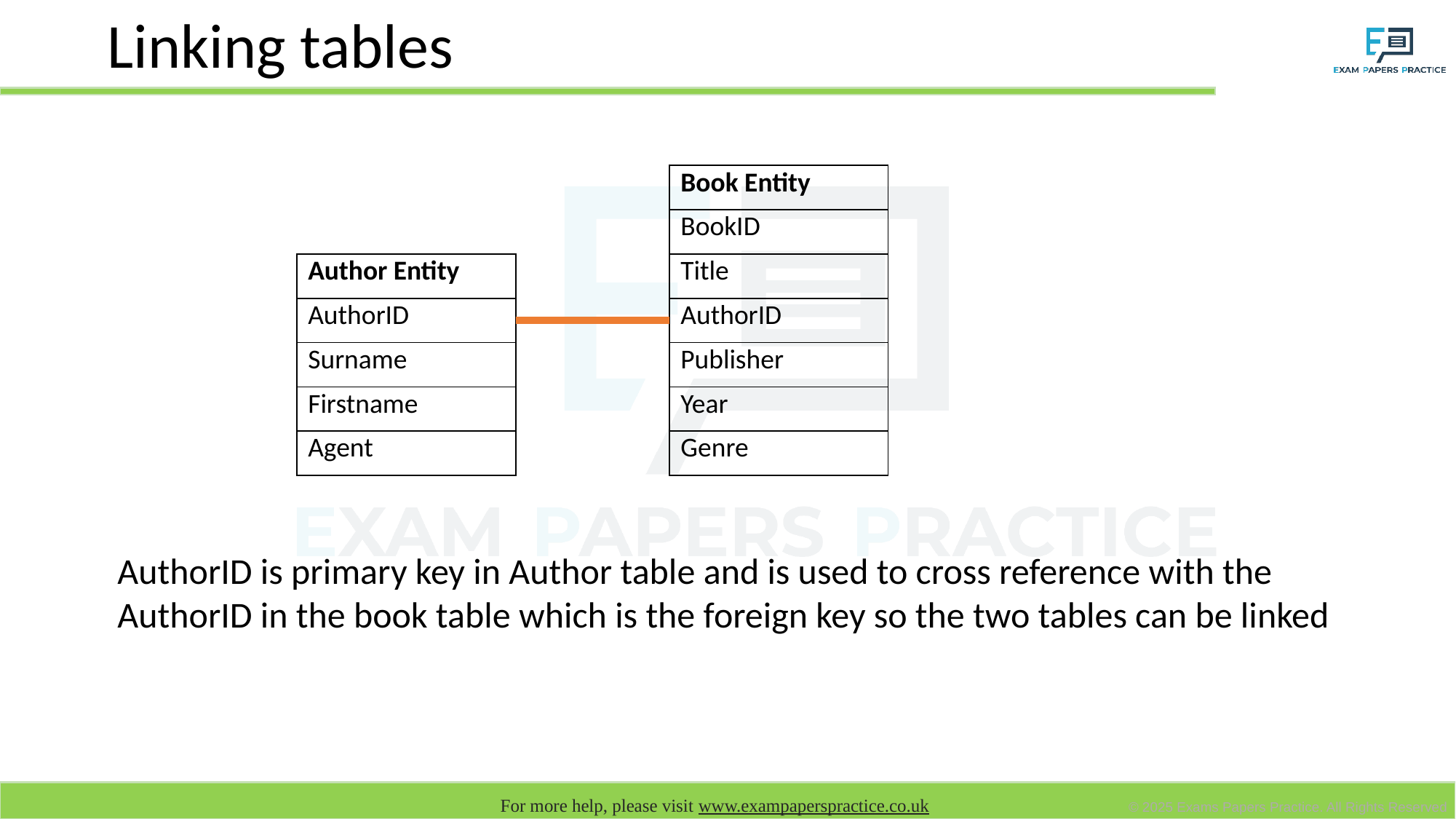

# Linking tables
| Book Entity |
| --- |
| BookID |
| Title |
| AuthorID |
| Publisher |
| Year |
| Genre |
| Author Entity |
| --- |
| AuthorID |
| Surname |
| Firstname |
| Agent |

AuthorID is primary key in Author table and is used to cross reference with the AuthorID in the book table which is the foreign key so the two tables can be linked